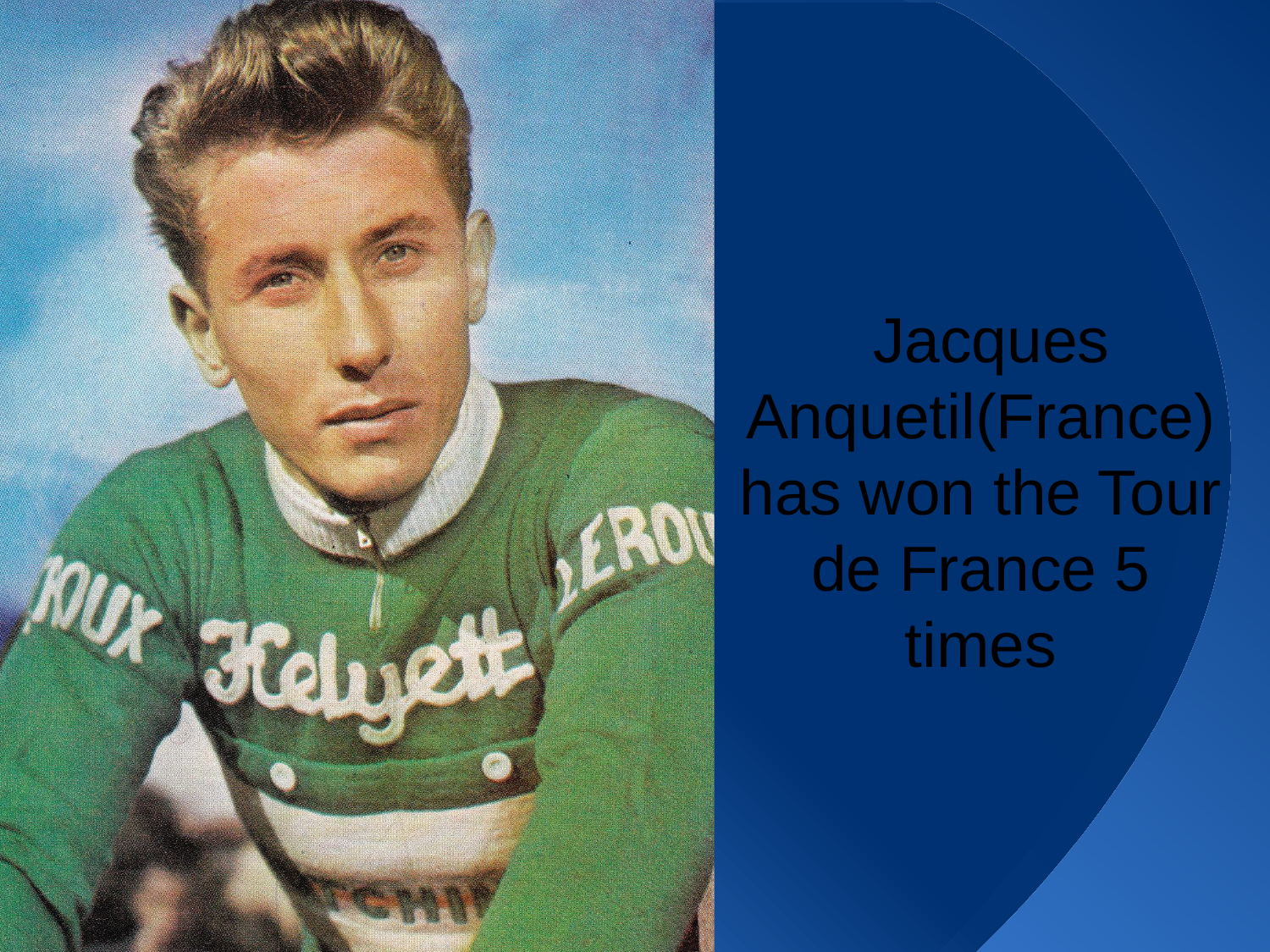

Jacques Anquetil(France) has won the Tour de France 5 times